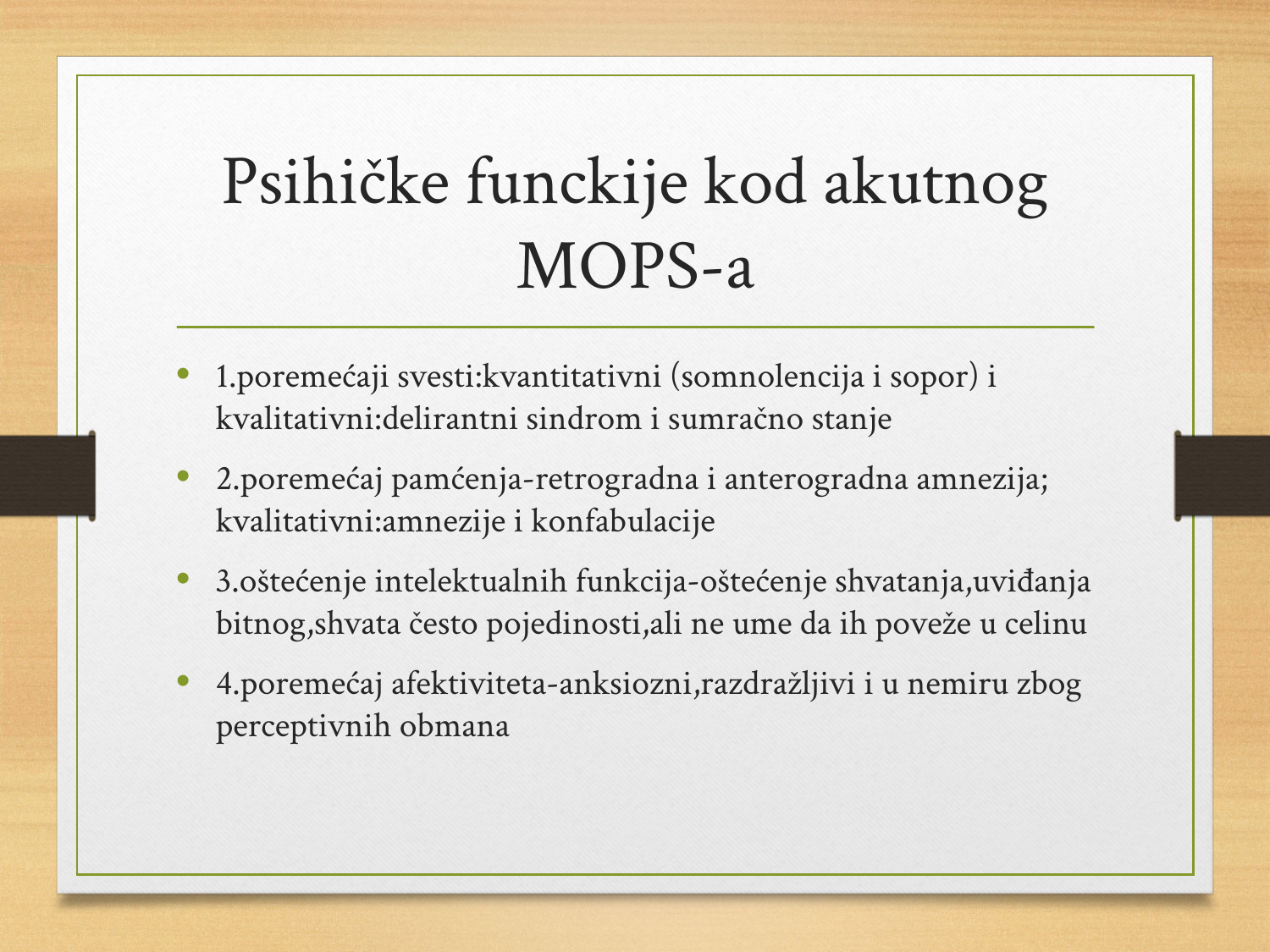

# Psihičke funckije kod akutnog MOPS-a
1.poremećaji svesti:kvantitativni (somnolencija i sopor) i kvalitativni:delirantni sindrom i sumračno stanje
2.poremećaj pamćenja-retrogradna i anterogradna amnezija; kvalitativni:amnezije i konfabulacije
3.oštećenje intelektualnih funkcija-oštećenje shvatanja,uviđanja bitnog,shvata često pojedinosti,ali ne ume da ih poveže u celinu
4.poremećaj afektiviteta-anksiozni,razdražljivi i u nemiru zbog perceptivnih obmana